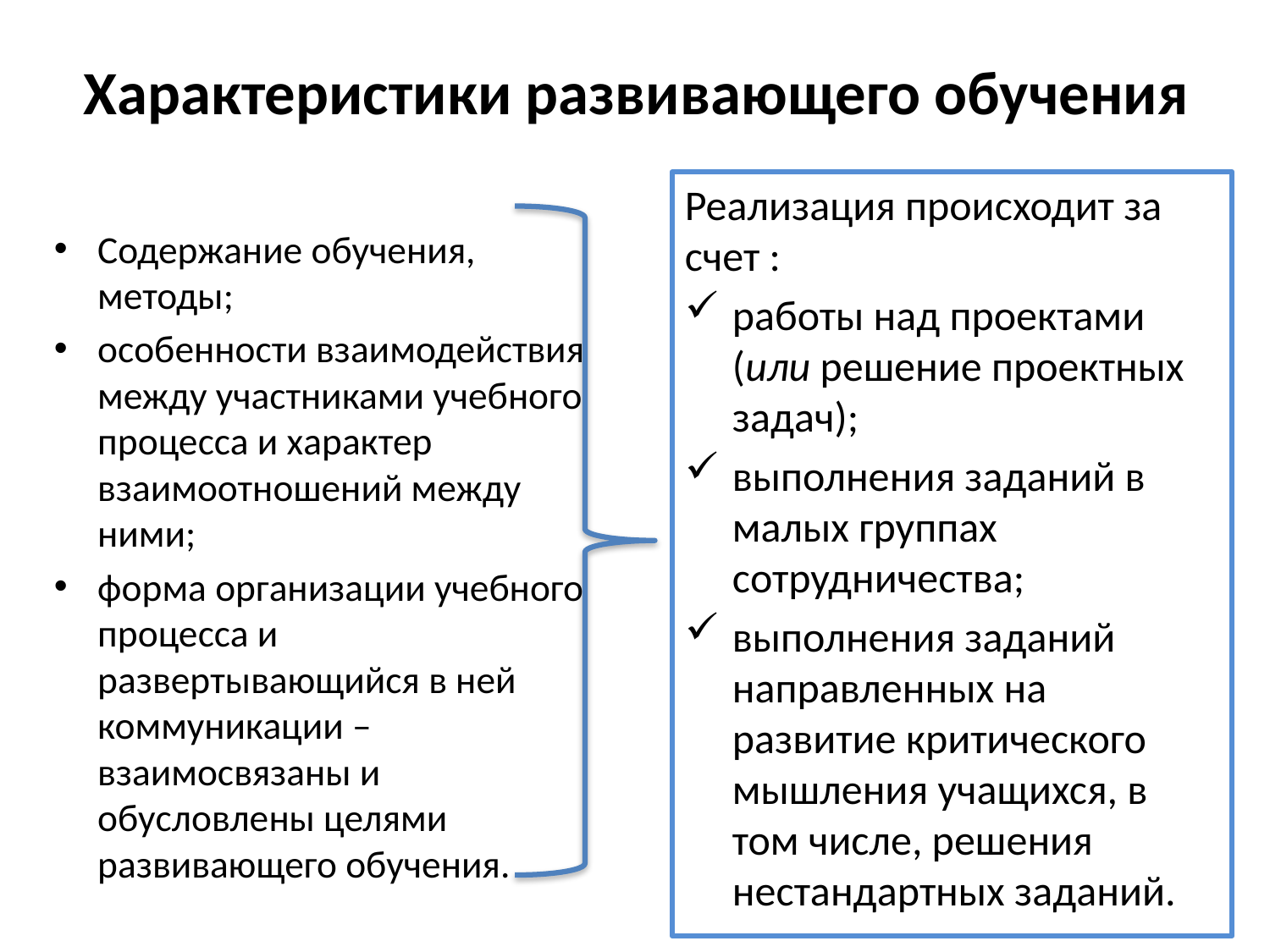

# Характеристики развивающего обучения
Реализация происходит за счет :
работы над проектами (или решение проектных задач);
выполнения заданий в малых группах сотрудничества;
выполнения заданий направленных на развитие критического мышления учащихся, в том числе, решения нестандартных заданий.

Содержание обучения, методы;
особенности взаимодействия между участниками учебного процесса и характер взаимоотношений между ними;
форма организации учебного процесса и развертывающийся в ней коммуникации – взаимосвязаны и обусловлены целями развивающего обучения.